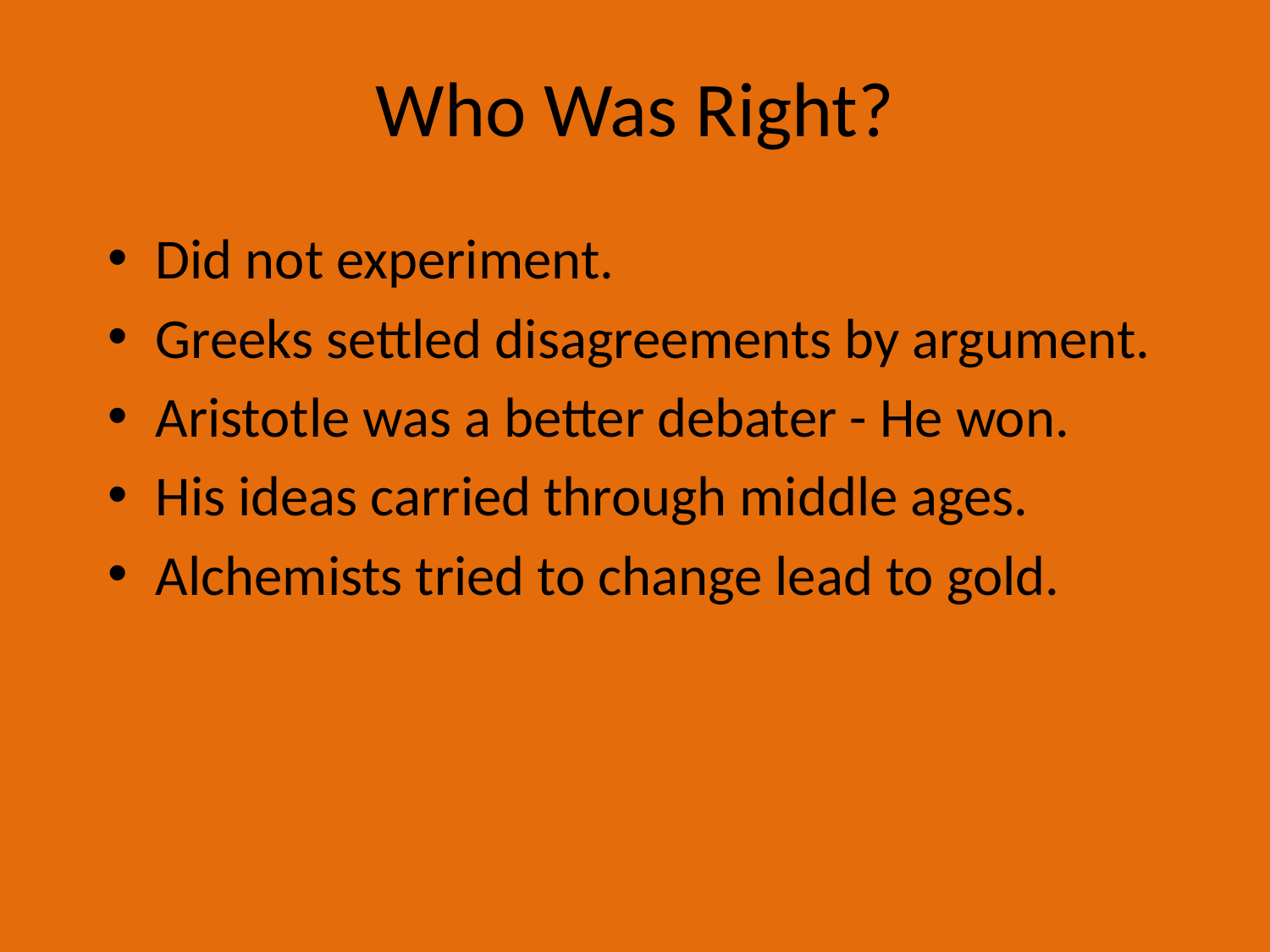

# Who Was Right?

Did not experiment.
Greeks settled disagreements by argument.
Aristotle was a better debater - He won.
His ideas carried through middle ages.
Alchemists tried to change lead to gold.